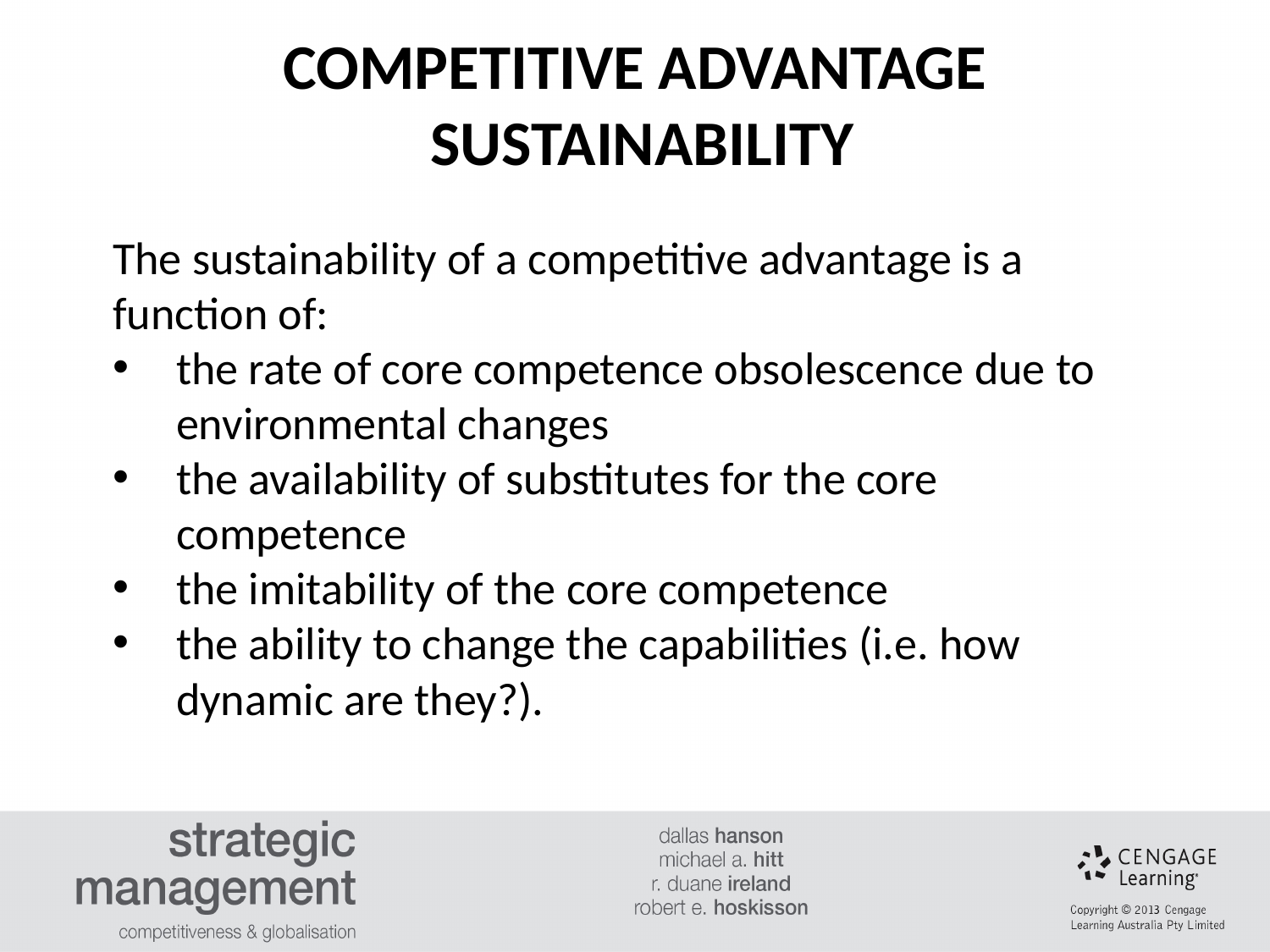

COMPETITIVE ADVANTAGE
 SUSTAINABILITY

The sustainability of a competitive advantage is a function of:
the rate of core competence obsolescence due to environmental changes
the availability of substitutes for the core competence
the imitability of the core competence
the ability to change the capabilities (i.e. how dynamic are they?).